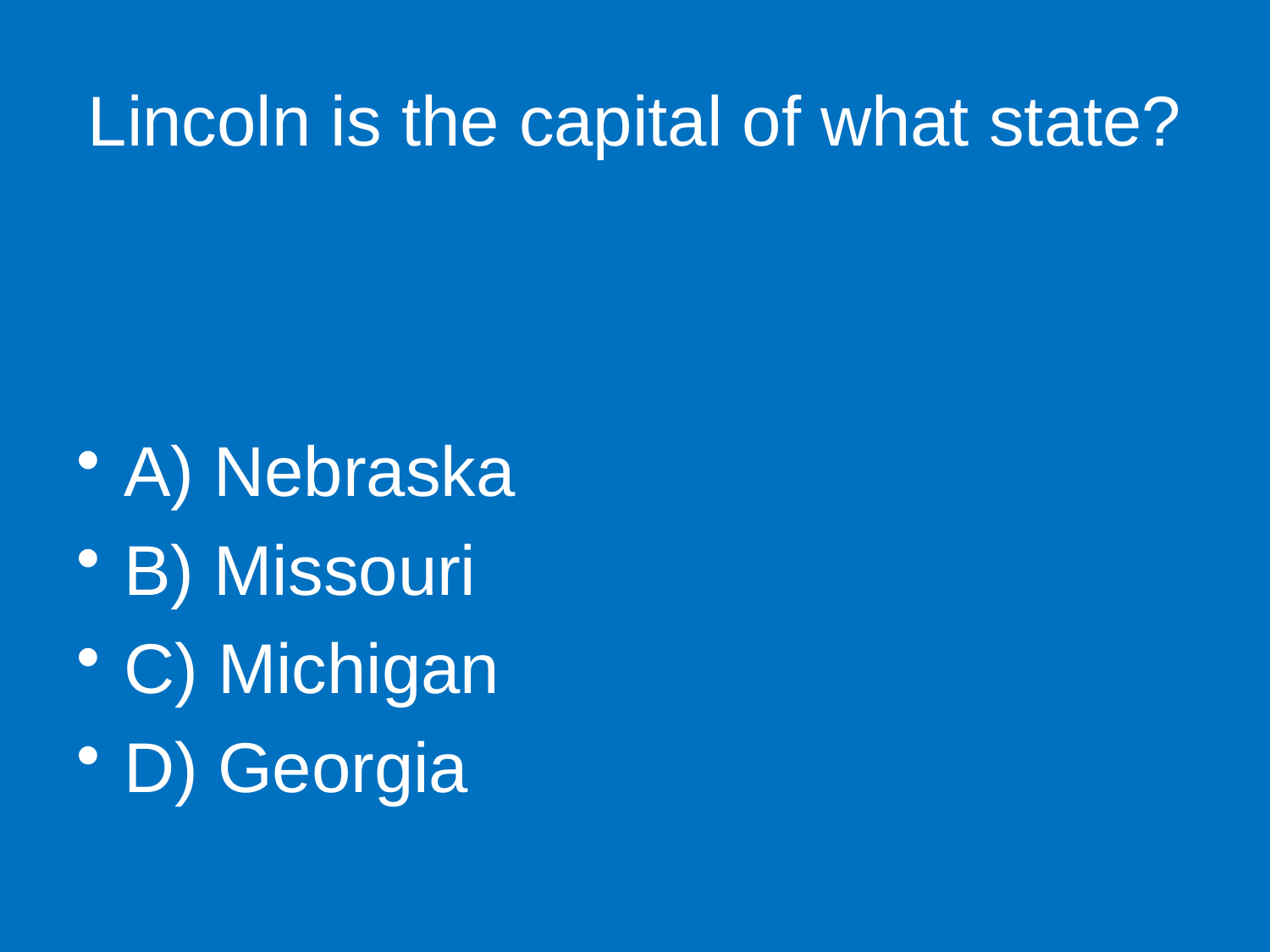

# Lincoln is the capital of what state?

A) Nebraska
B) Missouri
C) Michigan
D) Georgia